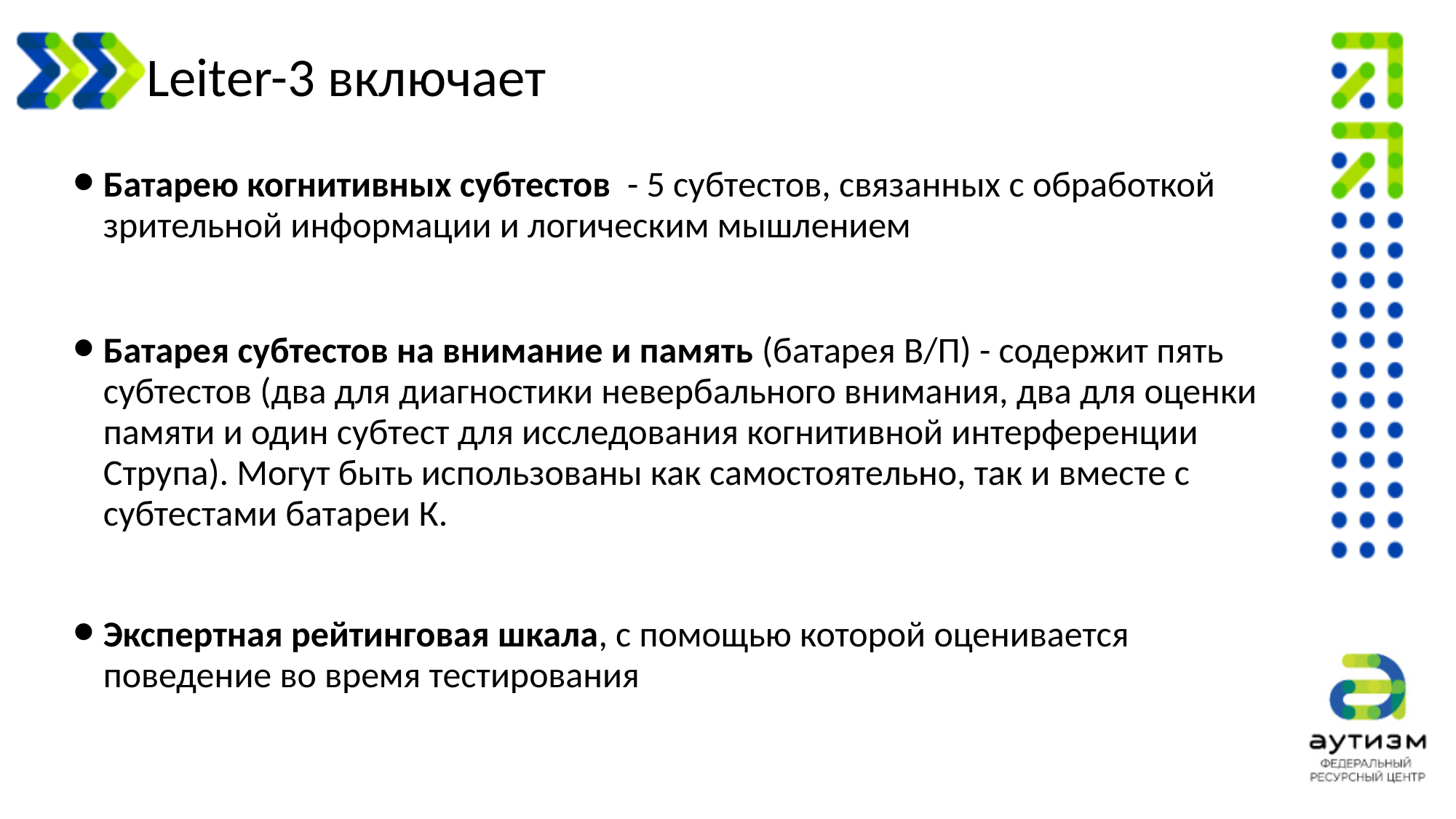

Leiter-3 включает
Батарею когнитивных субтестов  - 5 субтестов, связанных с обработкой зрительной информации и логическим мышлением

Батарея субтестов на внимание и память (батарея В/П) - содержит пять субтестов (два для диагностики невербального внимания, два для оценки памяти и один субтест для исследования когнитивной интерференции Струпа). Могут быть использованы как самостоятельно, так и вместе с субтестами батареи К.

Экспертная рейтинговая шкала, с помощью которой оценивается поведение во время тестирования